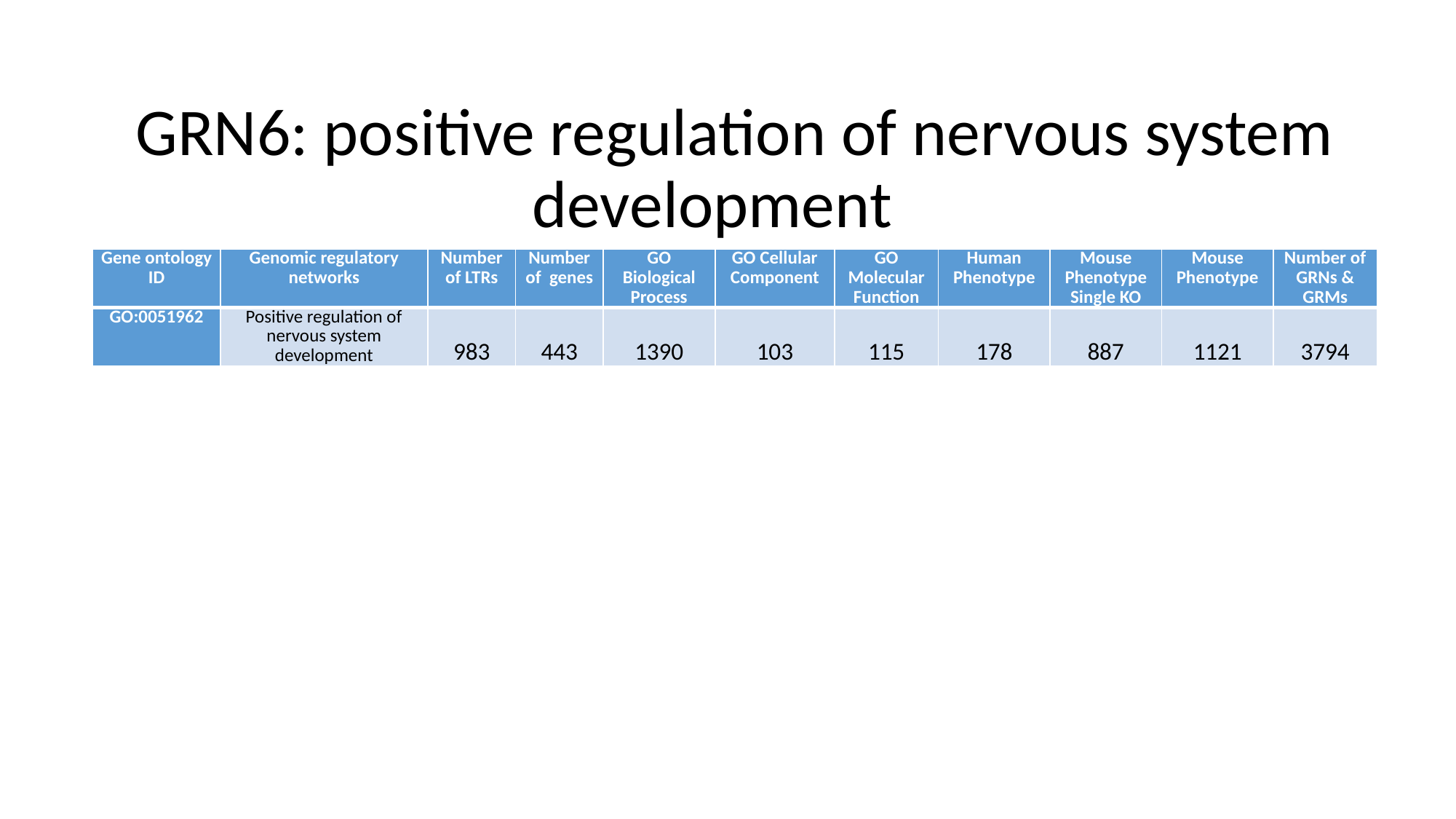

# GRN6: positive regulation of nervous system development
| Gene ontology ID | Genomic regulatory networks | Number of LTRs | Number of genes | GO Biological Process | GO Cellular Component | GO Molecular Function | Human Phenotype | Mouse Phenotype Single KO | Mouse Phenotype | Number of GRNs & GRMs |
| --- | --- | --- | --- | --- | --- | --- | --- | --- | --- | --- |
| GO:0051962 | Positive regulation of nervous system development | 983 | 443 | 1390 | 103 | 115 | 178 | 887 | 1121 | 3794 |